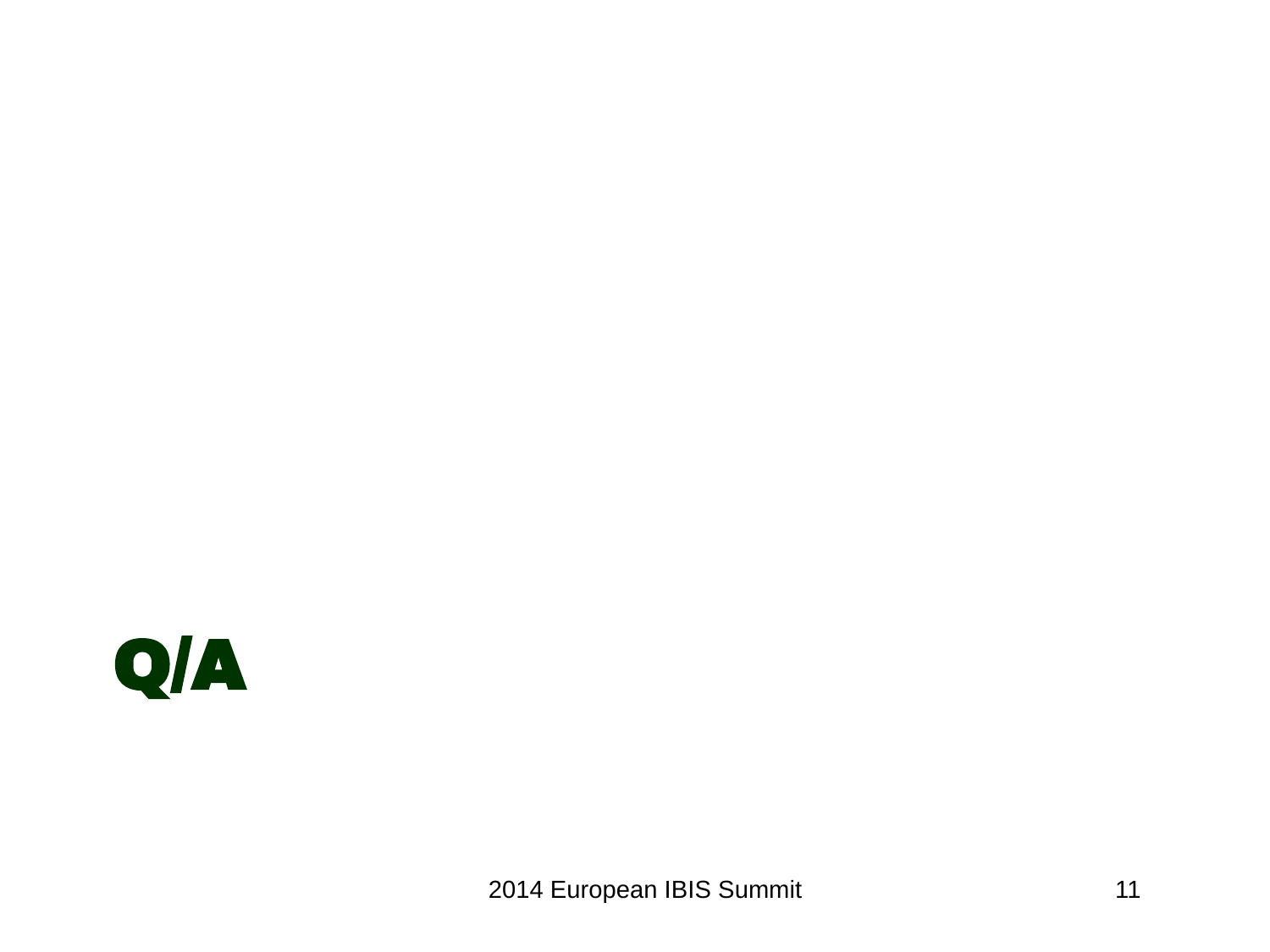

# Q/A

2014 European IBIS Summit

11